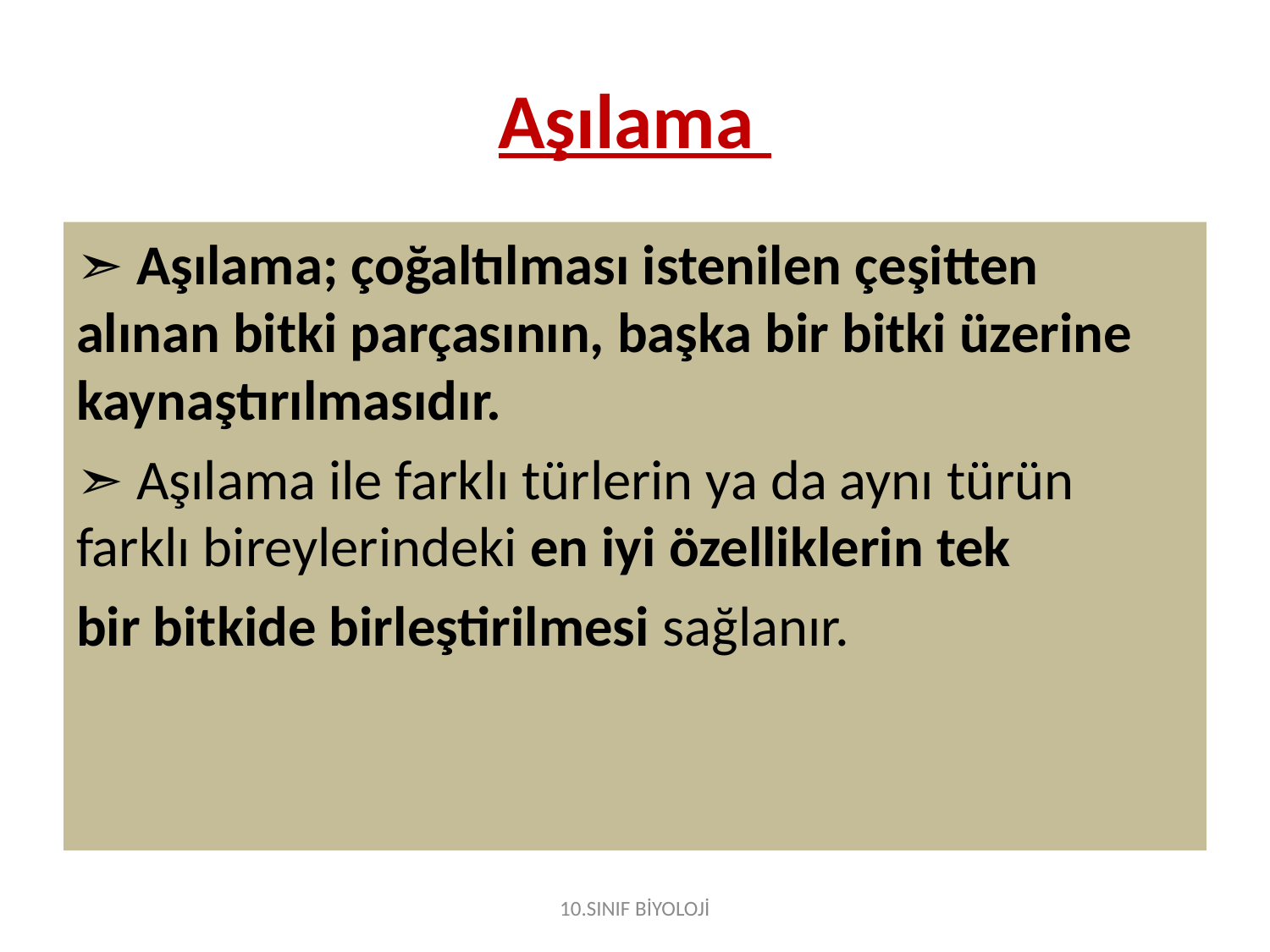

# Aşılama
➣ Aşılama; çoğaltılması istenilen çeşitten alınan bitki parçasının, başka bir bitki üzerine kaynaştırılmasıdır.
➣ Aşılama ile farklı türlerin ya da aynı türün farklı bireylerindeki en iyi özelliklerin tek
bir bitkide birleştirilmesi sağlanır.
10.SINIF BİYOLOJİ